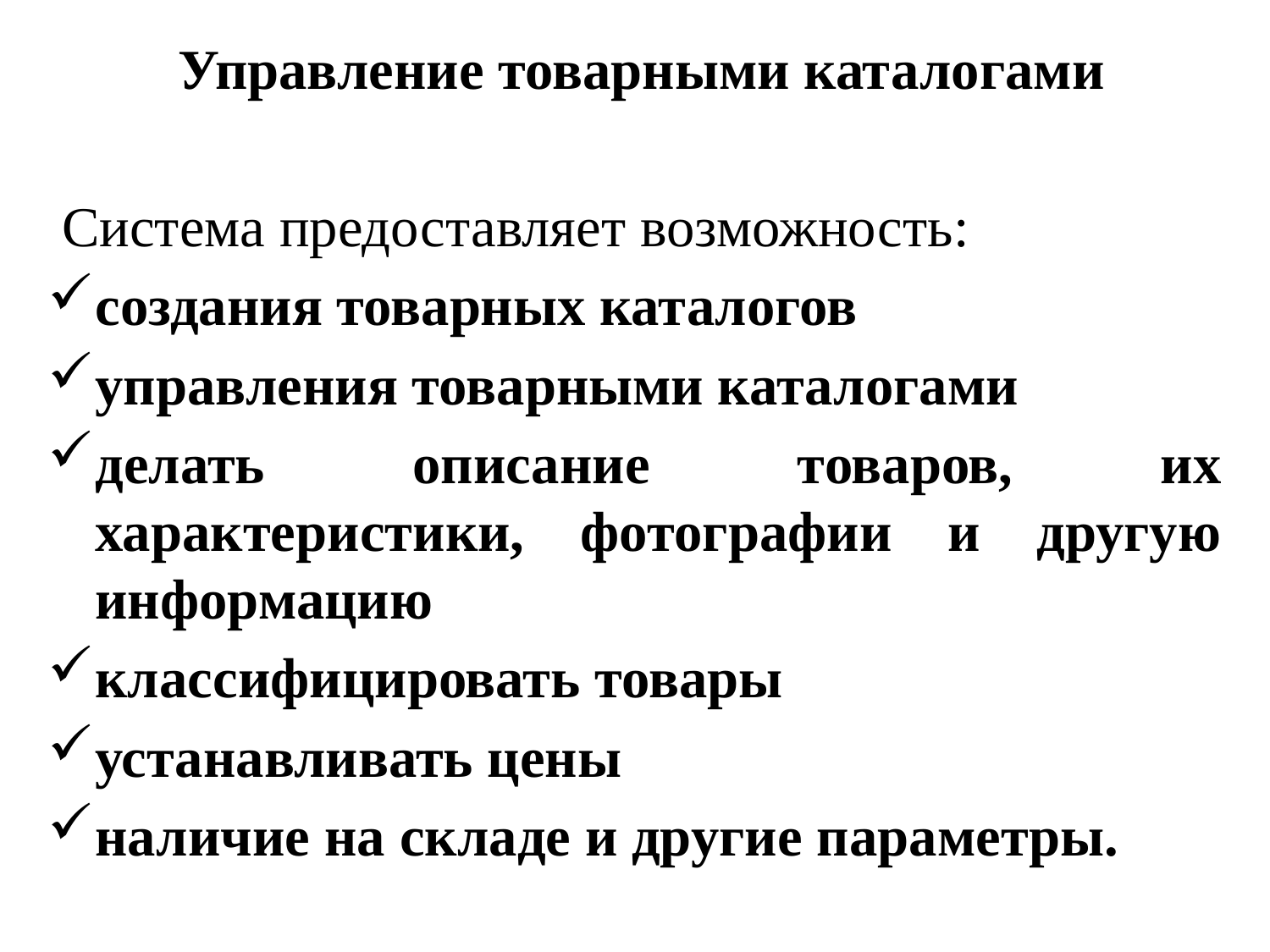

Управление товарными каталогами

 Система предоставляет возможность:
создания товарных каталогов
управления товарными каталогами
делать описание товаров, их характеристики, фотографии и другую информацию
классифицировать товары
устанавливать цены
наличие на складе и другие параметры.